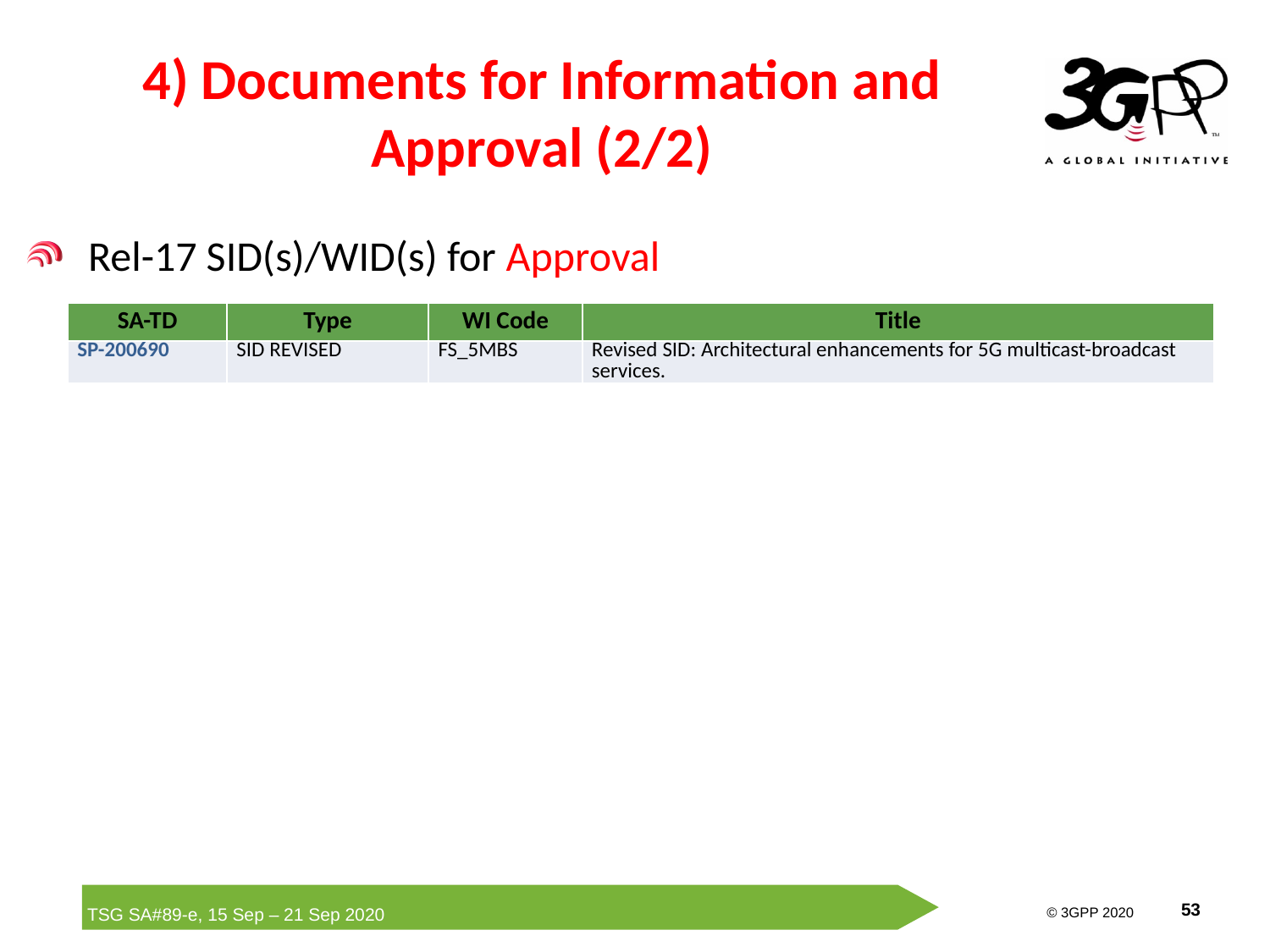

# 4) Documents for Information and Approval (2/2)
Rel-17 SID(s)/WID(s) for Approval

| SA-TD | Type | WI Code | Title |
| --- | --- | --- | --- |
| SP-200690 | SID REVISED | FS\_5MBS | Revised SID: Architectural enhancements for 5G multicast-broadcast services. |